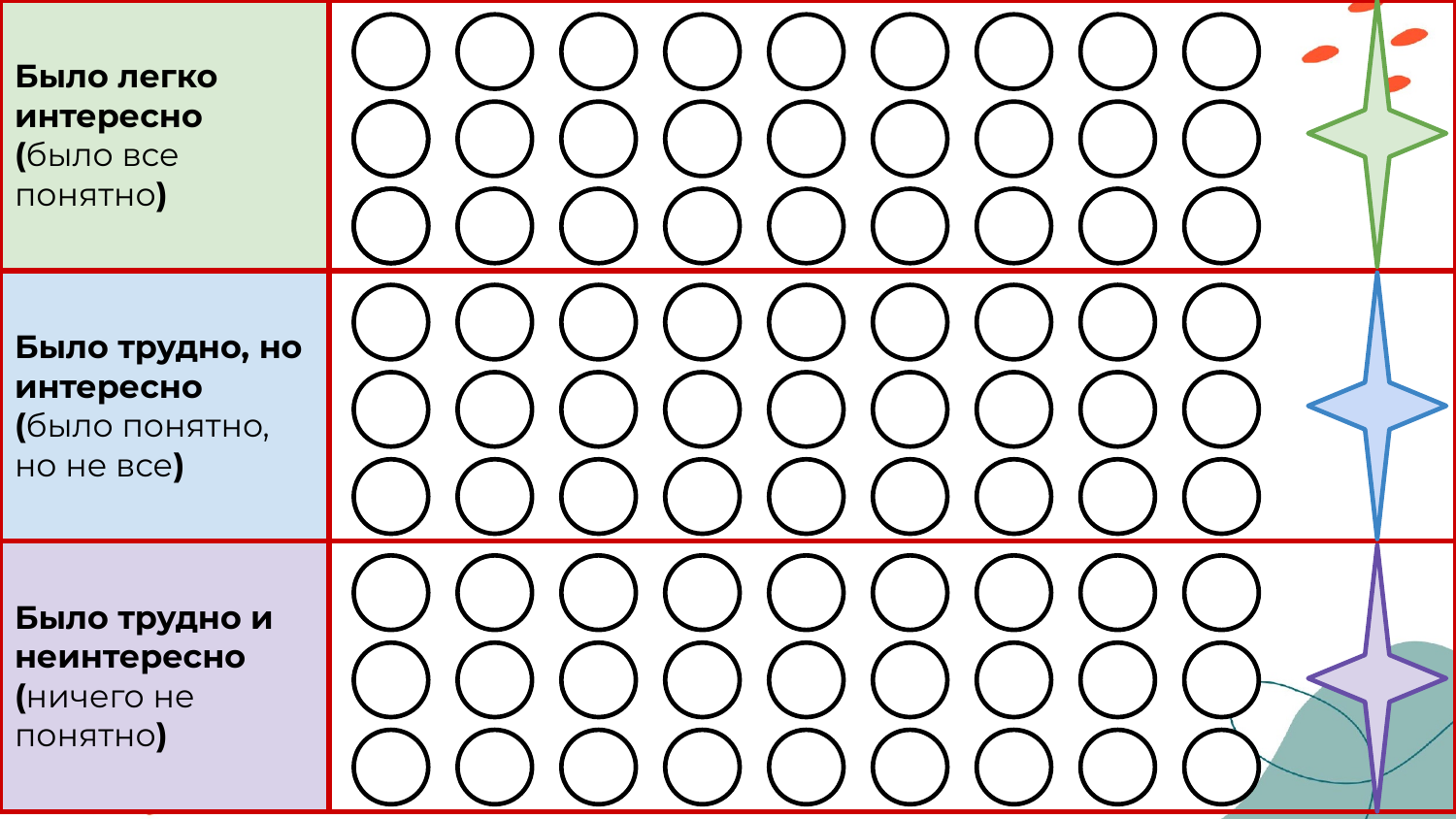

| Было легко интересно (было все понятно) |  |
| --- | --- |
| Было трудно, но интересно (было понятно, но не все) |  |
| Было трудно и неинтересно (ничего не понятно) |  |